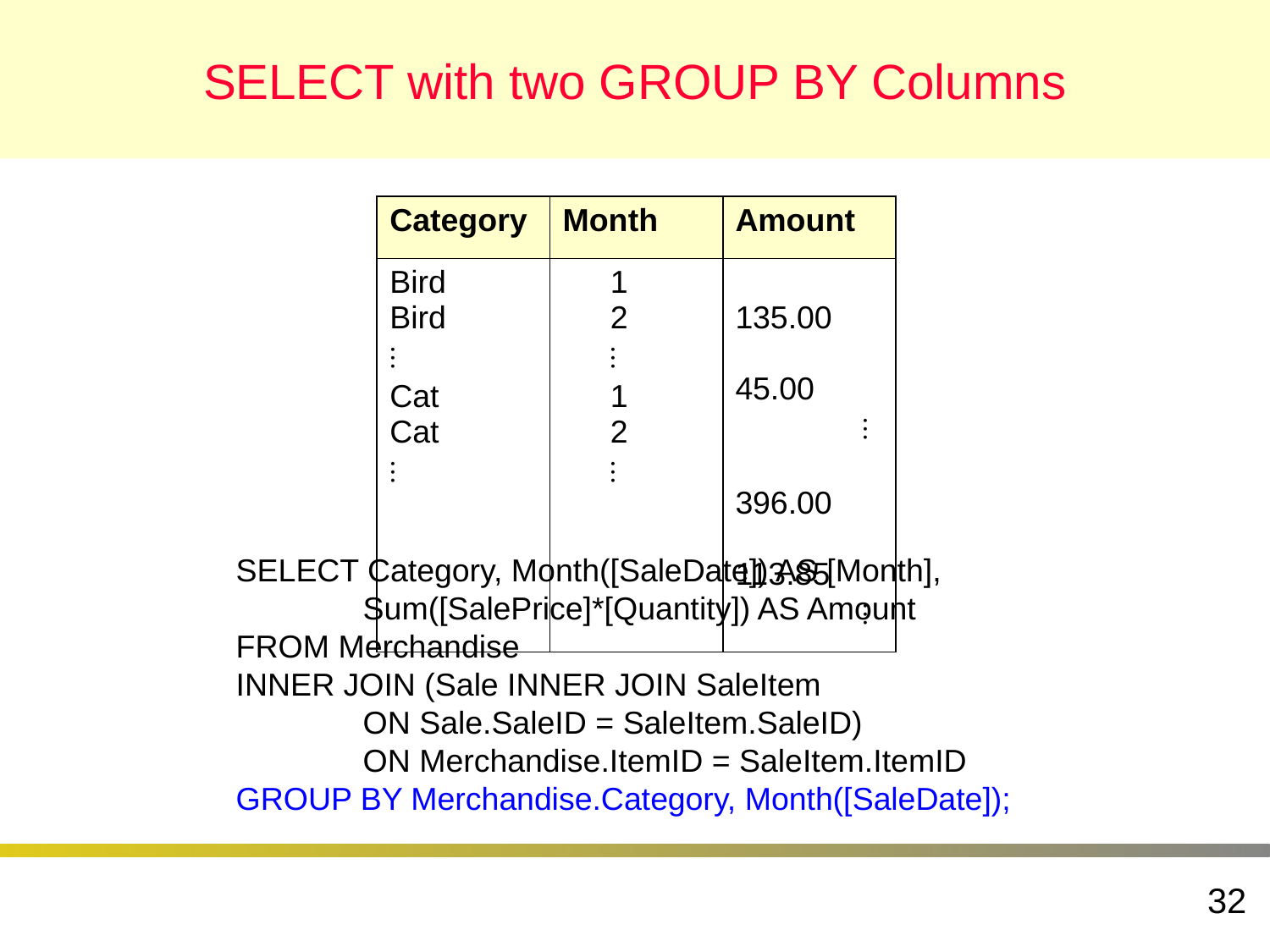

# SELECT with two GROUP BY Columns
| Category | Month | Amount |
| --- | --- | --- |
| Bird Bird ⋮ Cat Cat ⋮ | 1 2 ⋮ 1 2 ⋮ | 135.00 45.00 ⋮ 396.00 113.85 ⋮ |
SELECT Category, Month([SaleDate]) AS [Month],
	Sum([SalePrice]*[Quantity]) AS Amount
FROM Merchandise
INNER JOIN (Sale INNER JOIN SaleItem
	ON Sale.SaleID = SaleItem.SaleID)
	ON Merchandise.ItemID = SaleItem.ItemID
GROUP BY Merchandise.Category, Month([SaleDate]);
32